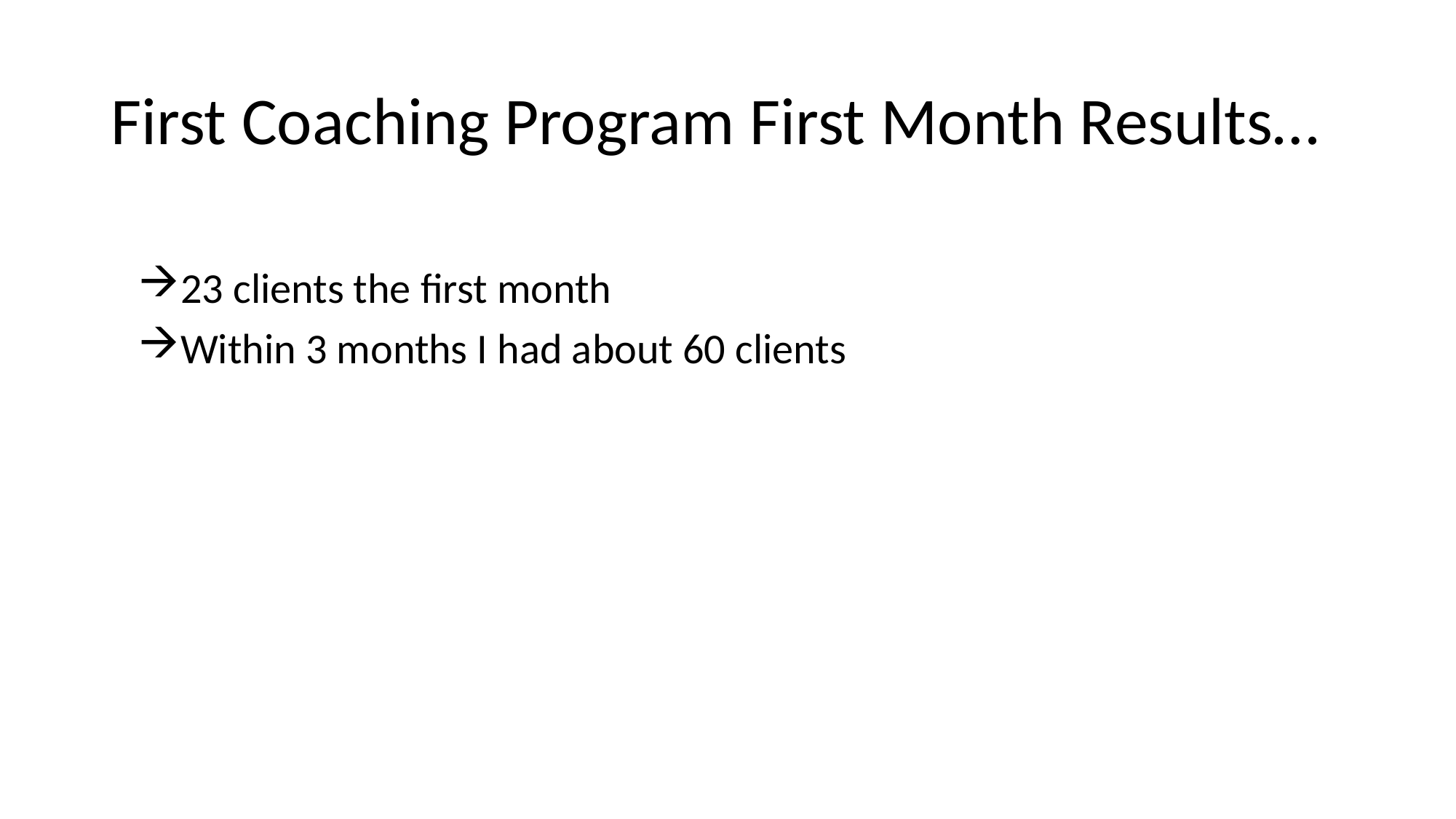

# First Coaching Program First Month Results…
23 clients the first month
Within 3 months I had about 60 clients